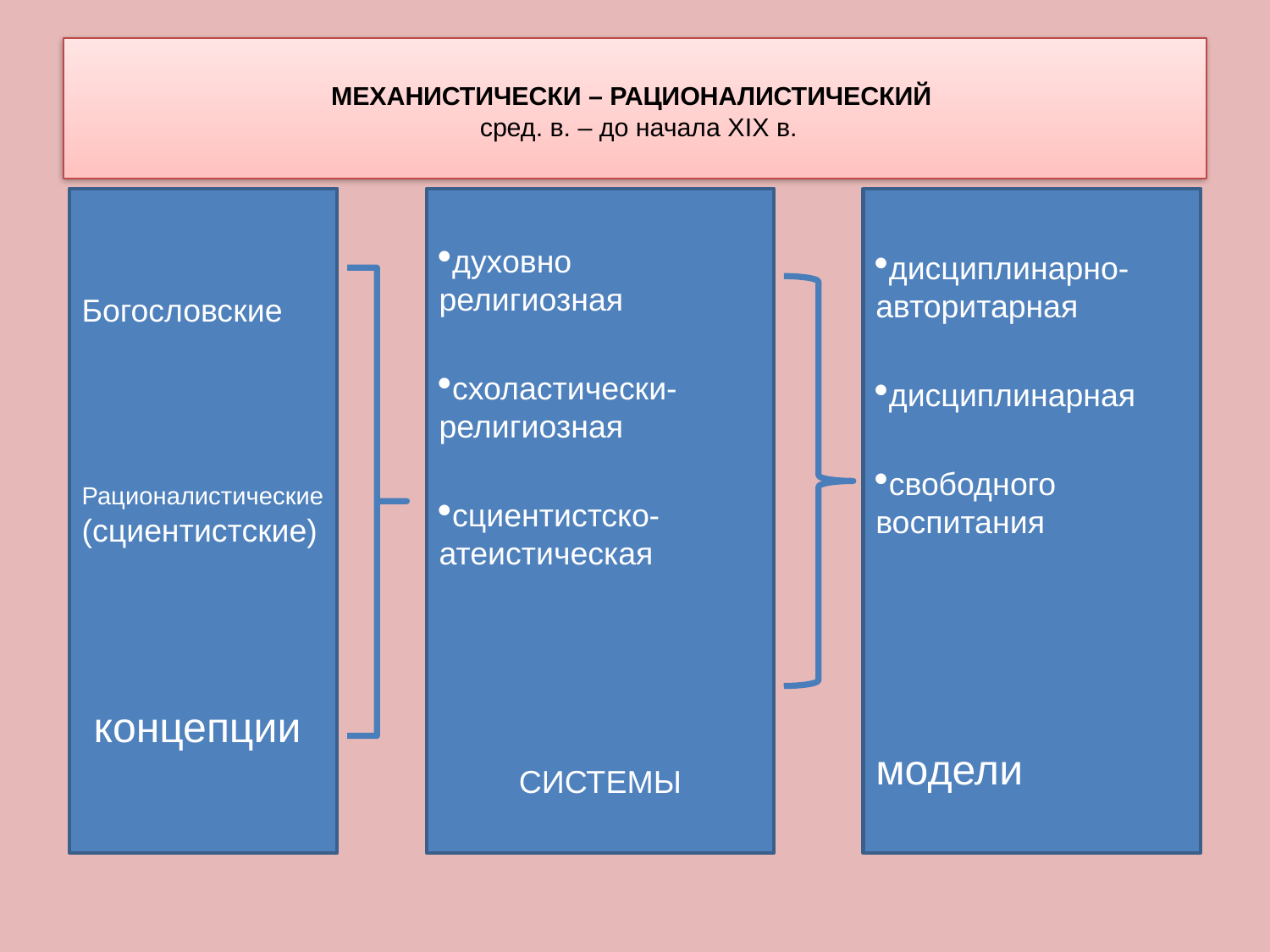

# МЕХАНИСТИЧЕСКИ – РАЦИОНАЛИСТИЧЕСКИЙ сред. в. – до начала ХIХ в.
Богословские

Рационалистические
(сциентистские)

 концепции
духовно религиозная

схоластически-религиозная

сциентистско-атеистическая

СИСТЕМЫ
дисциплинарно-авторитарная

дисциплинарная

свободного воспитания

модели